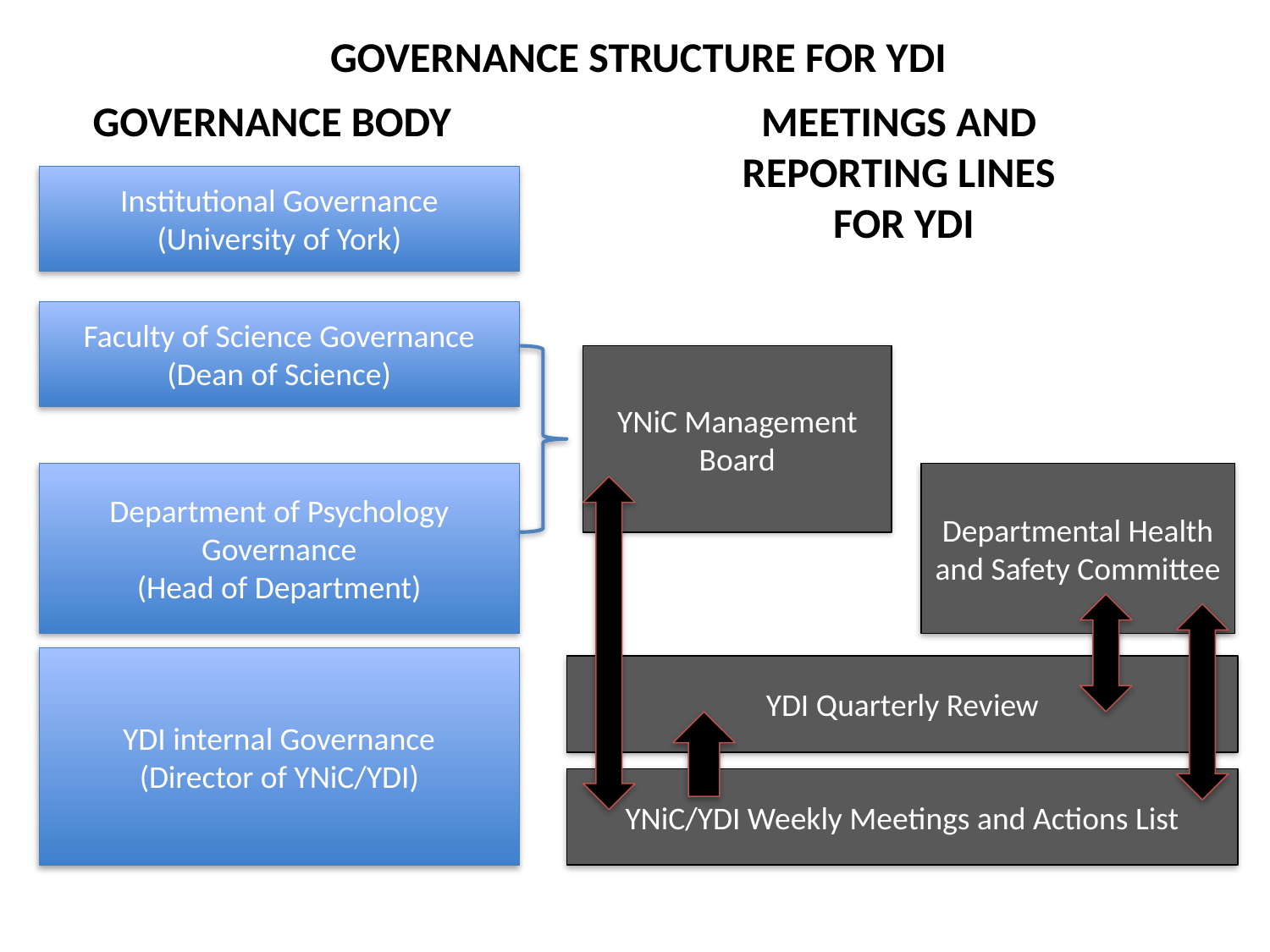

GOVERNANCE STRUCTURE FOR YDI
GOVERNANCE BODY
MEETINGS AND
REPORTING LINES
FOR YDI
Institutional Governance
(University of York)
Faculty of Science Governance
(Dean of Science)

YNiC Management Board
Department of Psychology Governance
(Head of Department)
Departmental Health and Safety Committee

YDI internal Governance
(Director of YNiC/YDI)
YDI Quarterly Review

YNiC/YDI Weekly Meetings and Actions List